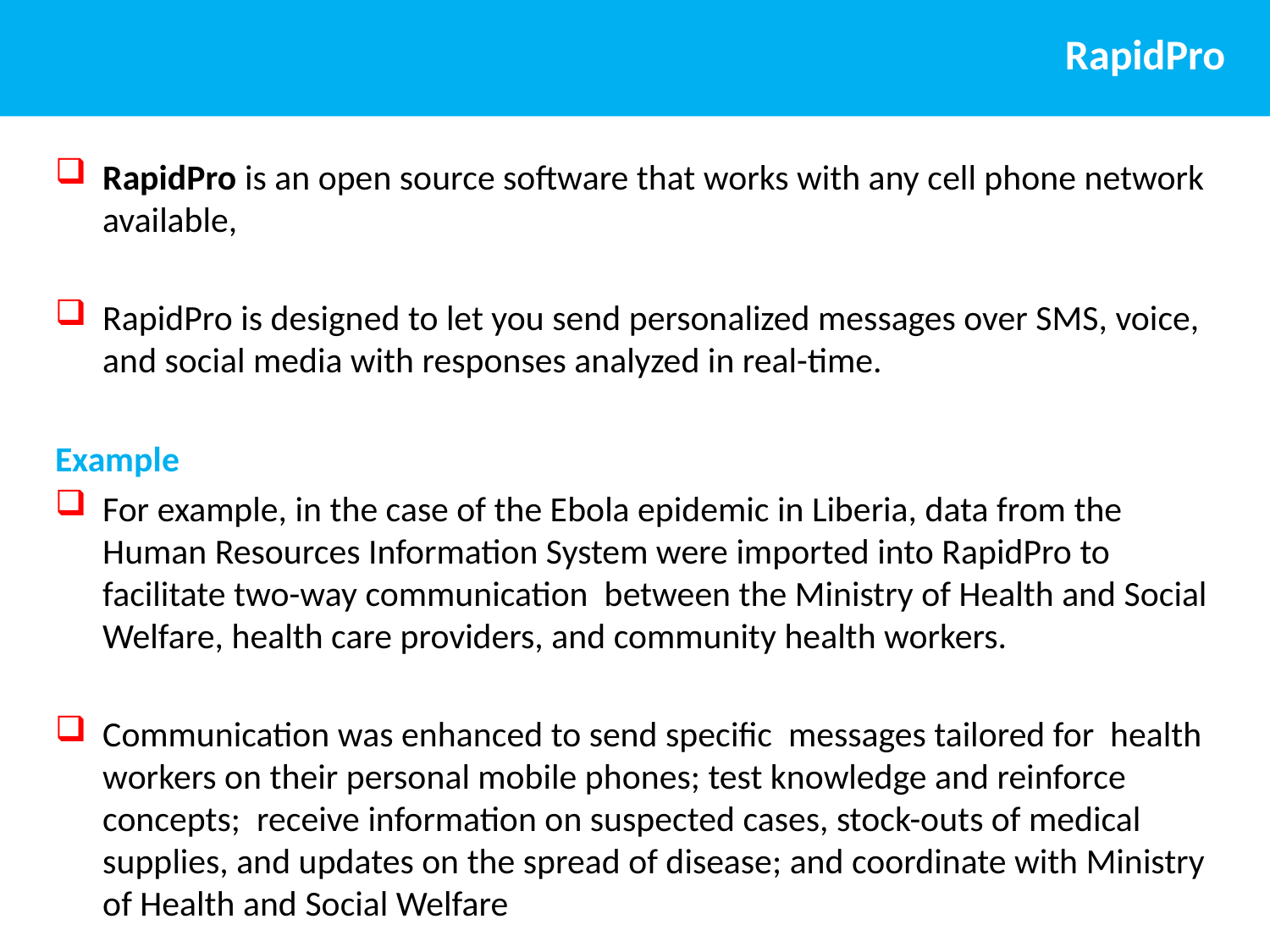

# RapidPro
RapidPro is an open source software that works with any cell phone network available,

RapidPro is designed to let you send personalized messages over SMS, voice, and social media with responses analyzed in real-time.

Example
For example, in the case of the Ebola epidemic in Liberia, data from the Human Resources Information System were imported into RapidPro to facilitate two-way communication  between the Ministry of Health and Social  Welfare, health care providers, and community health workers.

Communication was enhanced to send specific  messages tailored for  health workers on their personal mobile phones; test knowledge and reinforce concepts;  receive information on suspected cases, stock-outs of medical supplies, and updates on the spread of disease; and coordinate with Ministry of Health and Social Welfare